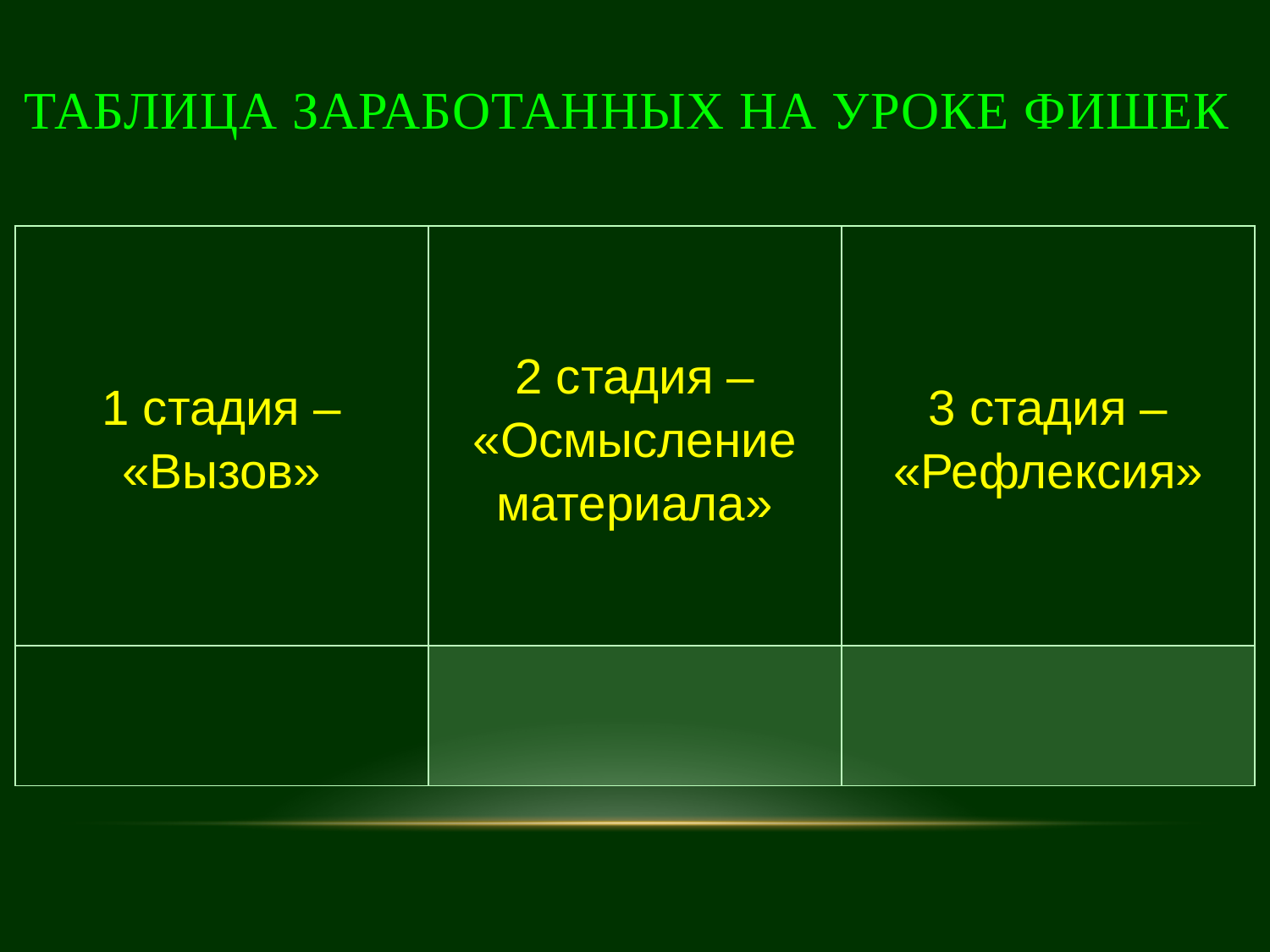

# Таблица заработанных на уроке фишек
| 1 стадия – «Вызов» | 2 стадия – «Осмысление материала» | 3 стадия – «Рефлексия» |
| --- | --- | --- |
|  |  |  |